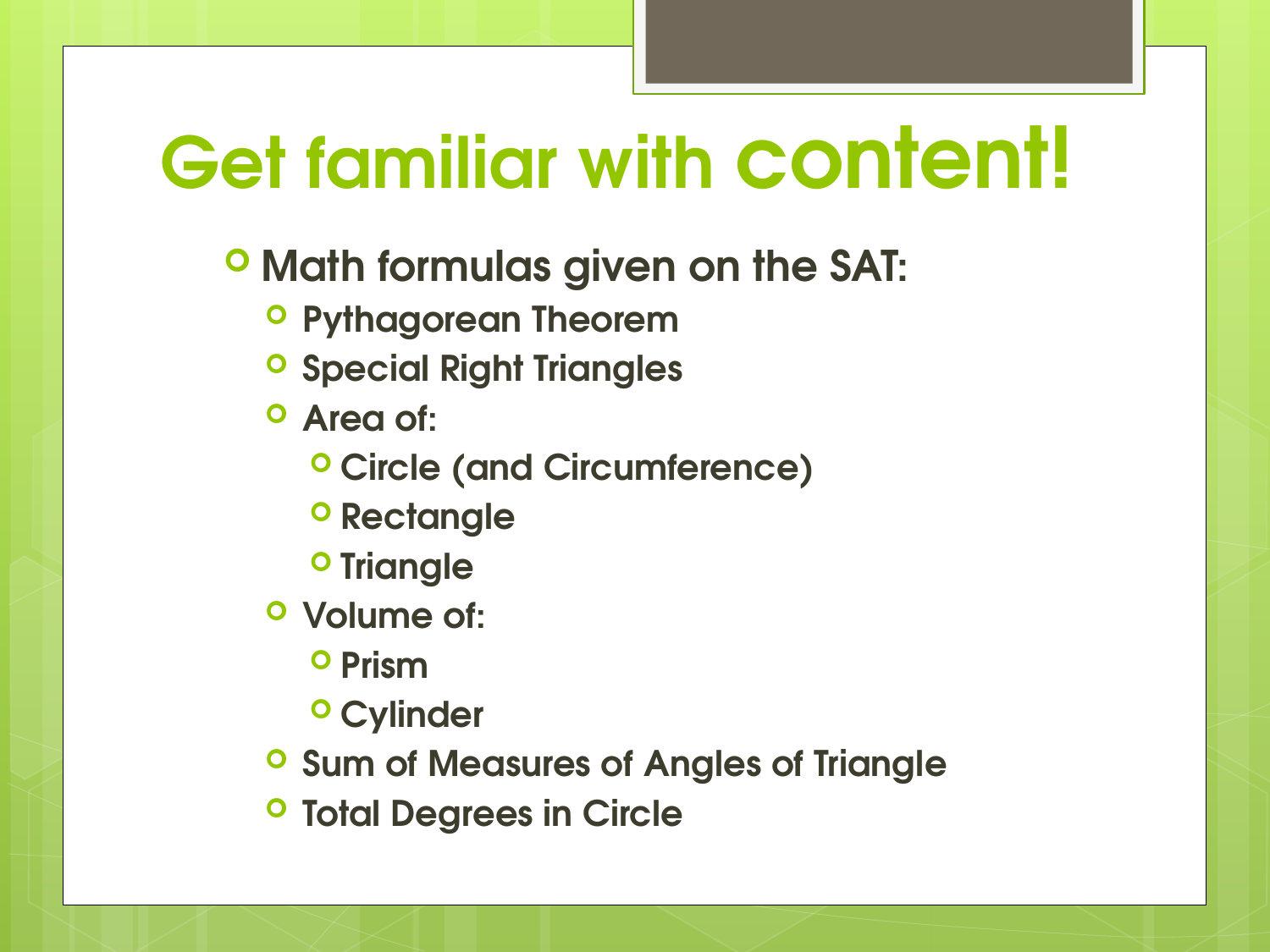

# Get familiar with content!
Math formulas given on the SAT:
Pythagorean Theorem
Special Right Triangles
Area of:
Circle (and Circumference)
Rectangle
Triangle
Volume of:
Prism
Cylinder
Sum of Measures of Angles of Triangle
Total Degrees in Circle